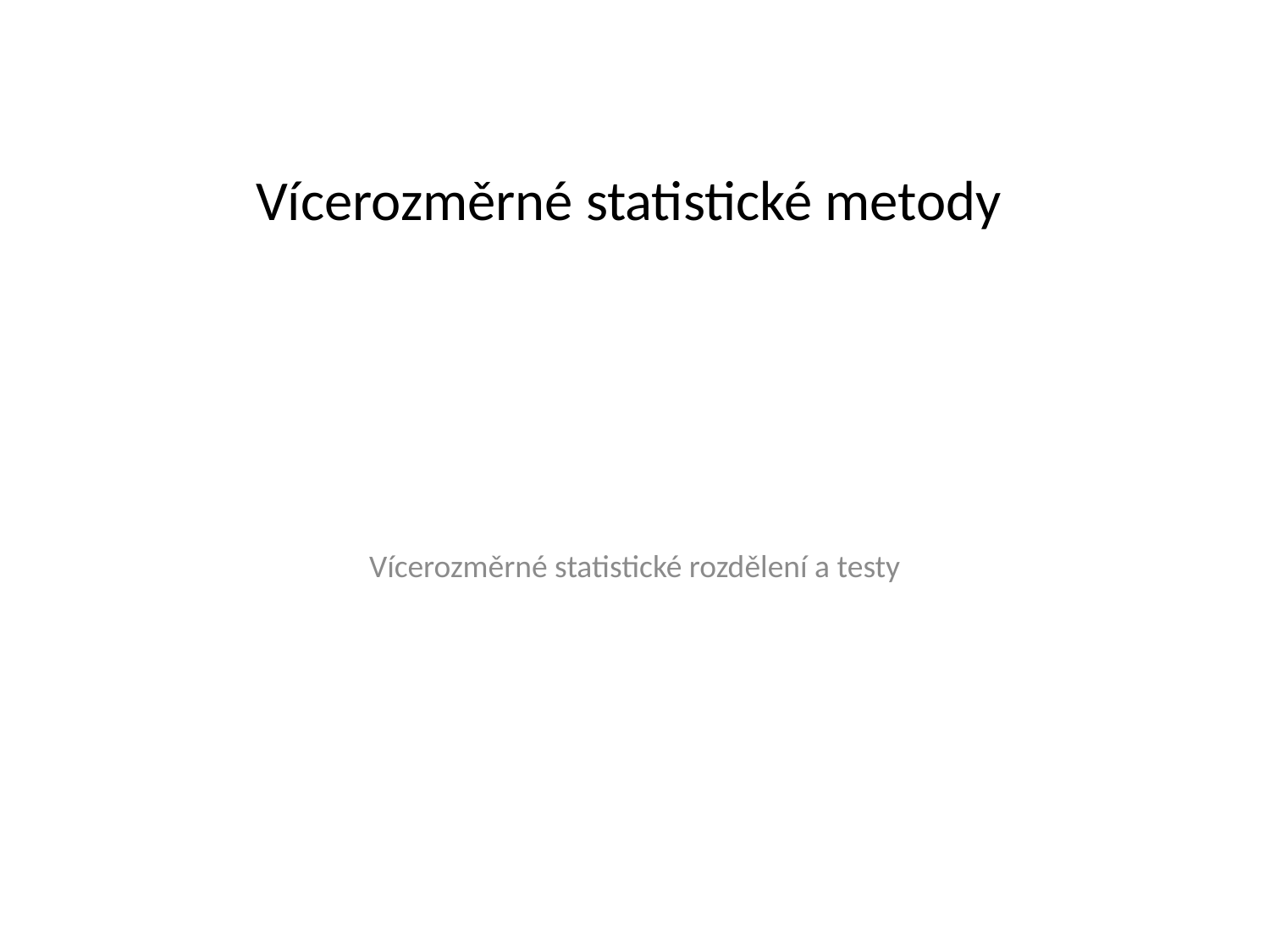

# Vícerozměrné statistické metody
Vícerozměrné statistické rozdělení a testy